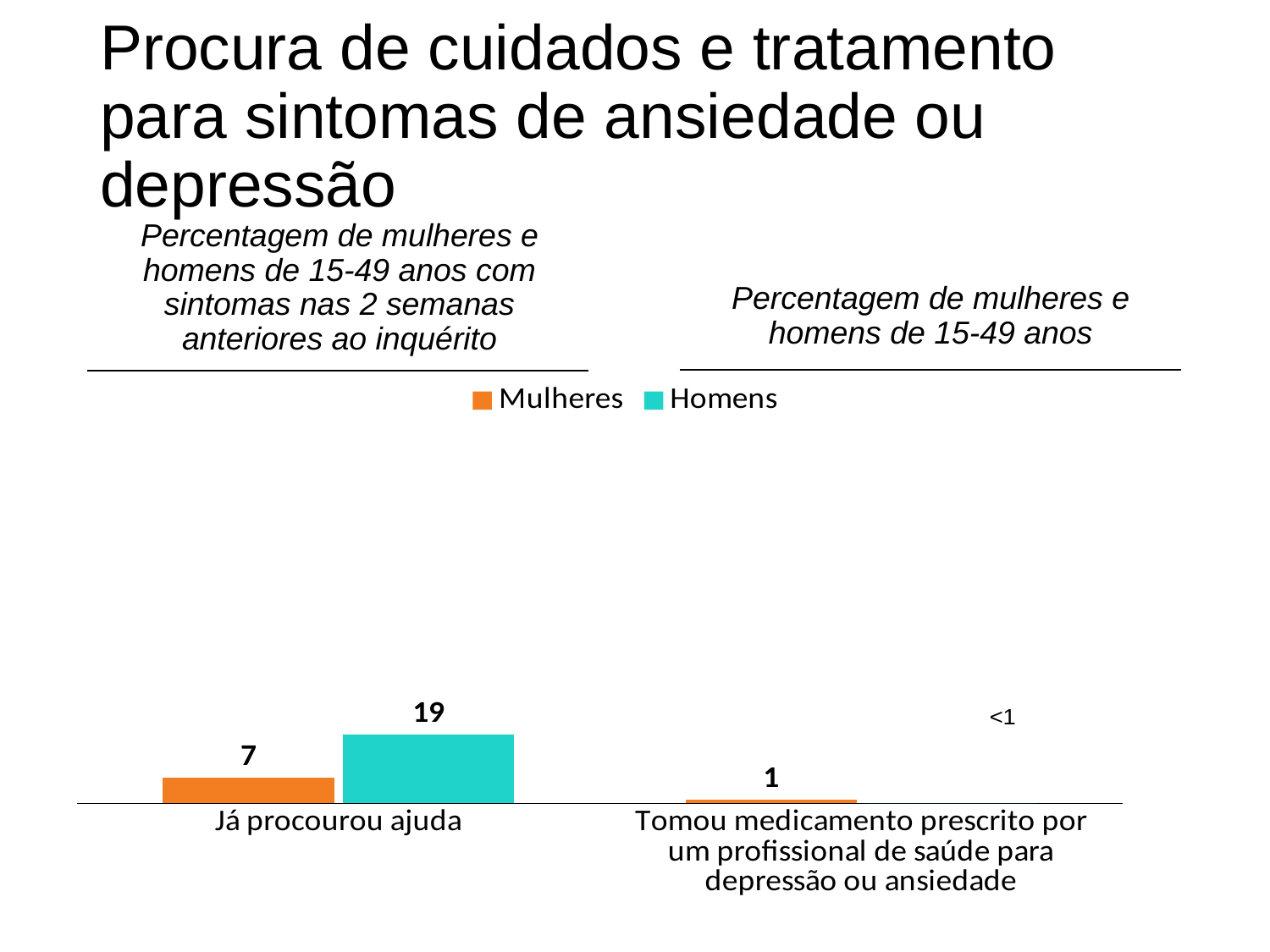

# Procura de cuidados e tratamento para sintomas de ansiedade ou depressão
Percentagem de mulheres e homens de 15-49 anos com sintomas nas 2 semanas anteriores ao inquérito
Percentagem de mulheres e homens de 15-49 anos

### Chart

| Category | Mulheres | Homens |
|---|---|---|
| Já procourou ajuda | 7.0 | 19.0 |
| Tomou medicamento prescrito por um profissional de saúde para depressão ou ansiedade | 1.0 | 0.0 |